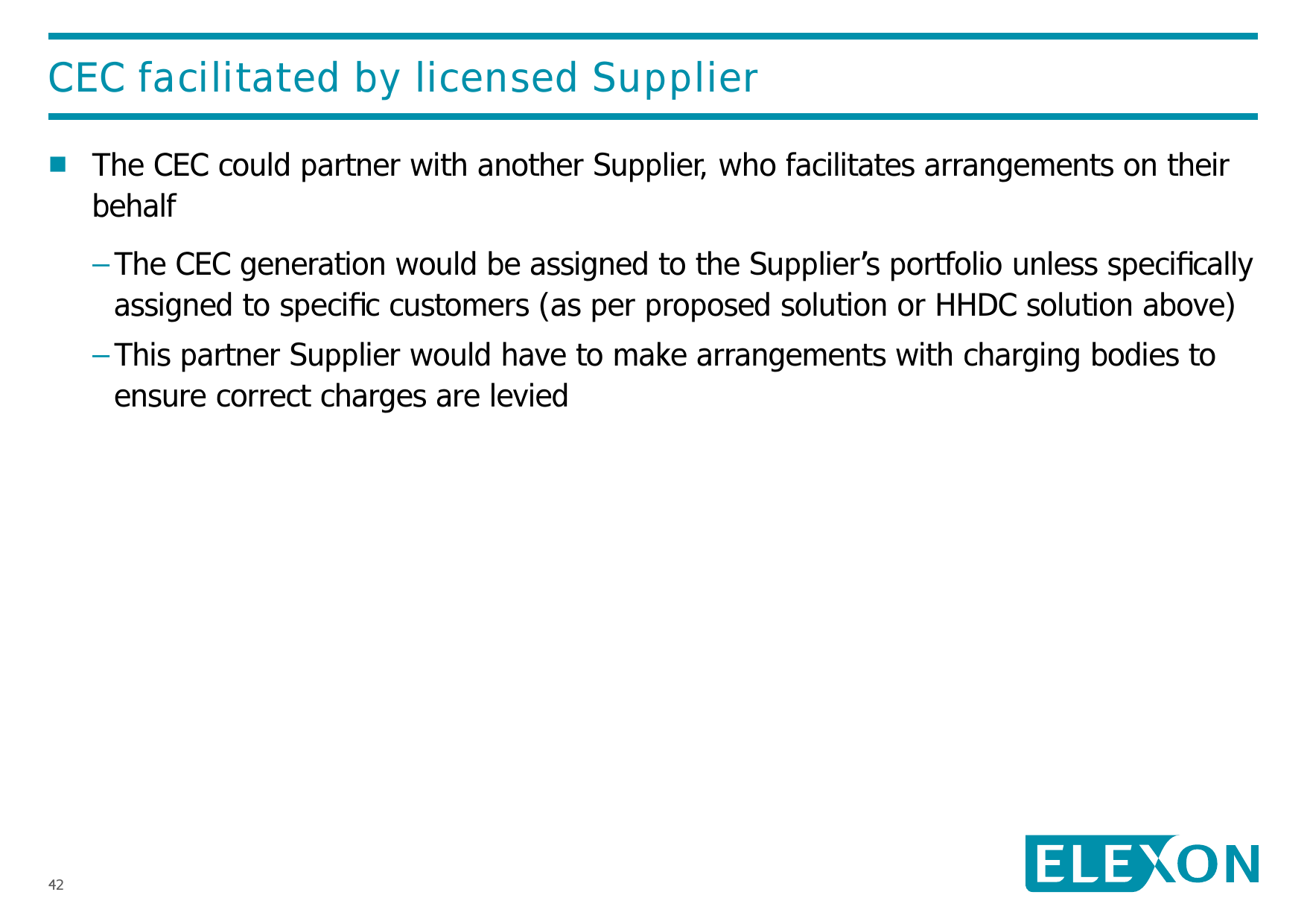

# CEC facilitated by licensed Supplier
The CEC could partner with another Supplier, who facilitates arrangements on their behalf
The CEC generation would be assigned to the Supplier’s portfolio unless specifically assigned to specific customers (as per proposed solution or HHDC solution above)
This partner Supplier would have to make arrangements with charging bodies to ensure correct charges are levied
42